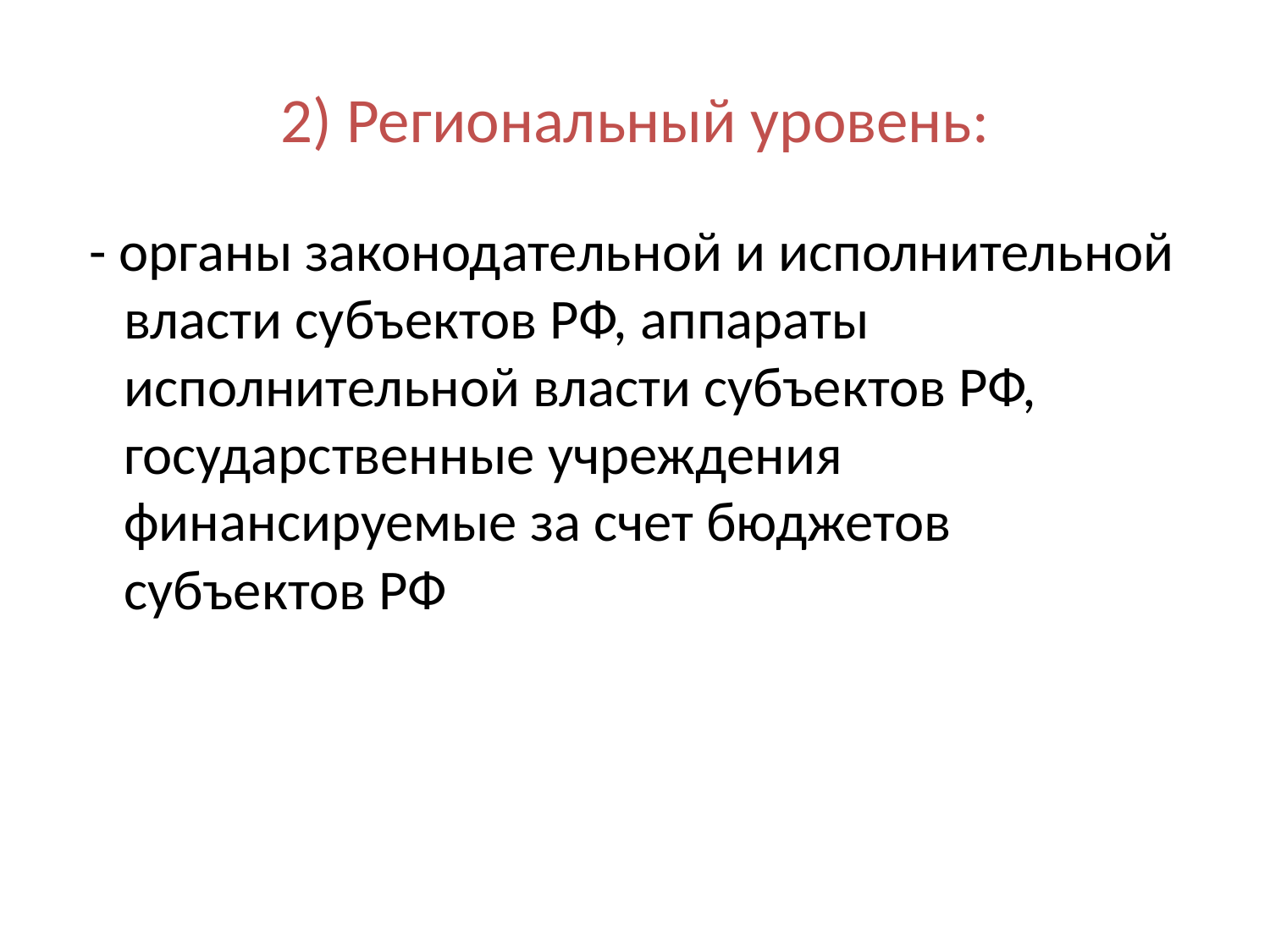

# 2) Региональный уровень:
 - органы законодательной и исполнительной власти субъектов РФ, аппараты исполнительной власти субъектов РФ, государственные учреждения финансируемые за счет бюджетов субъектов РФ